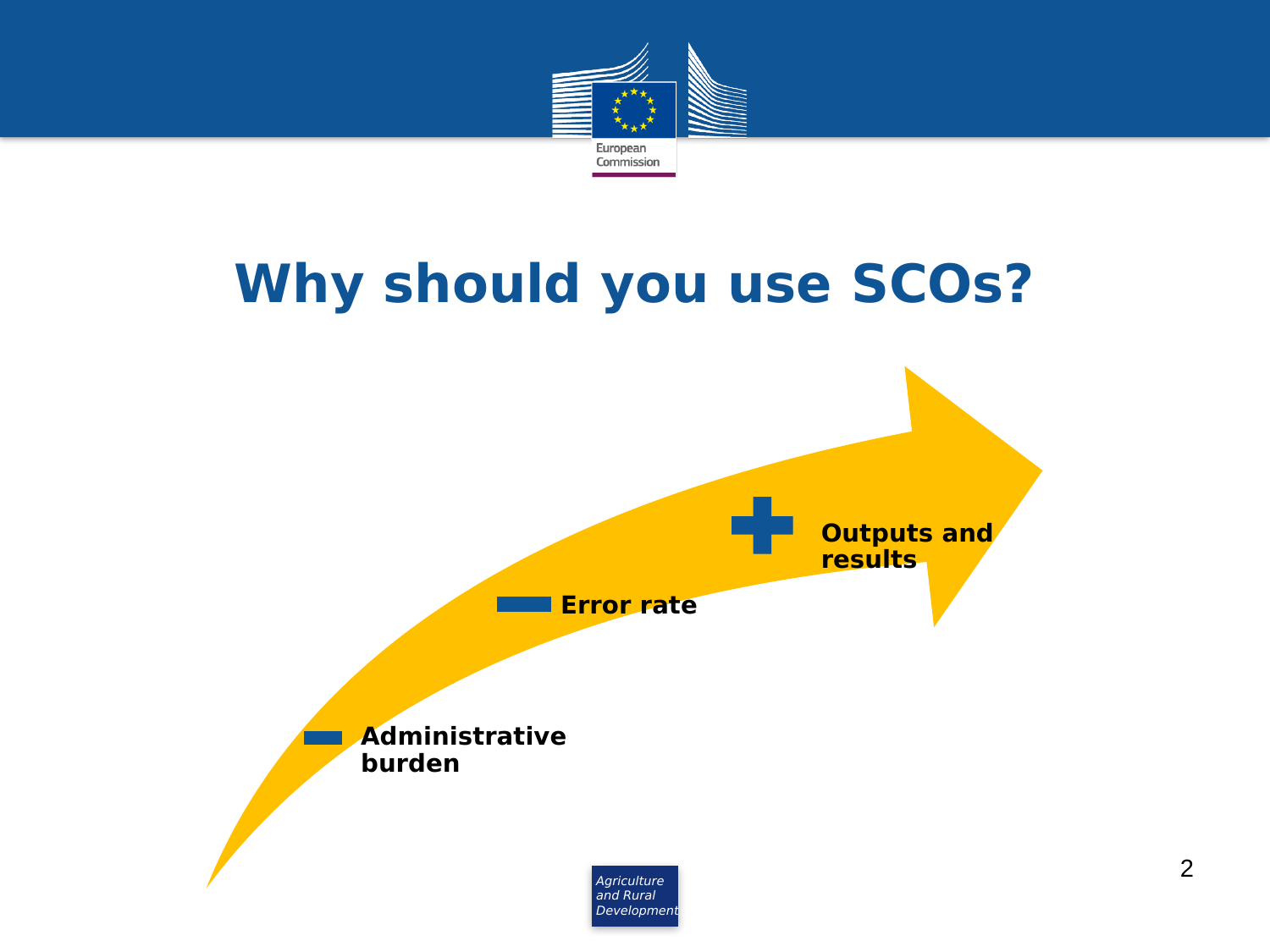

# Why should you use SCOs?
Administrative burden
Error rate
Outputs and results
2